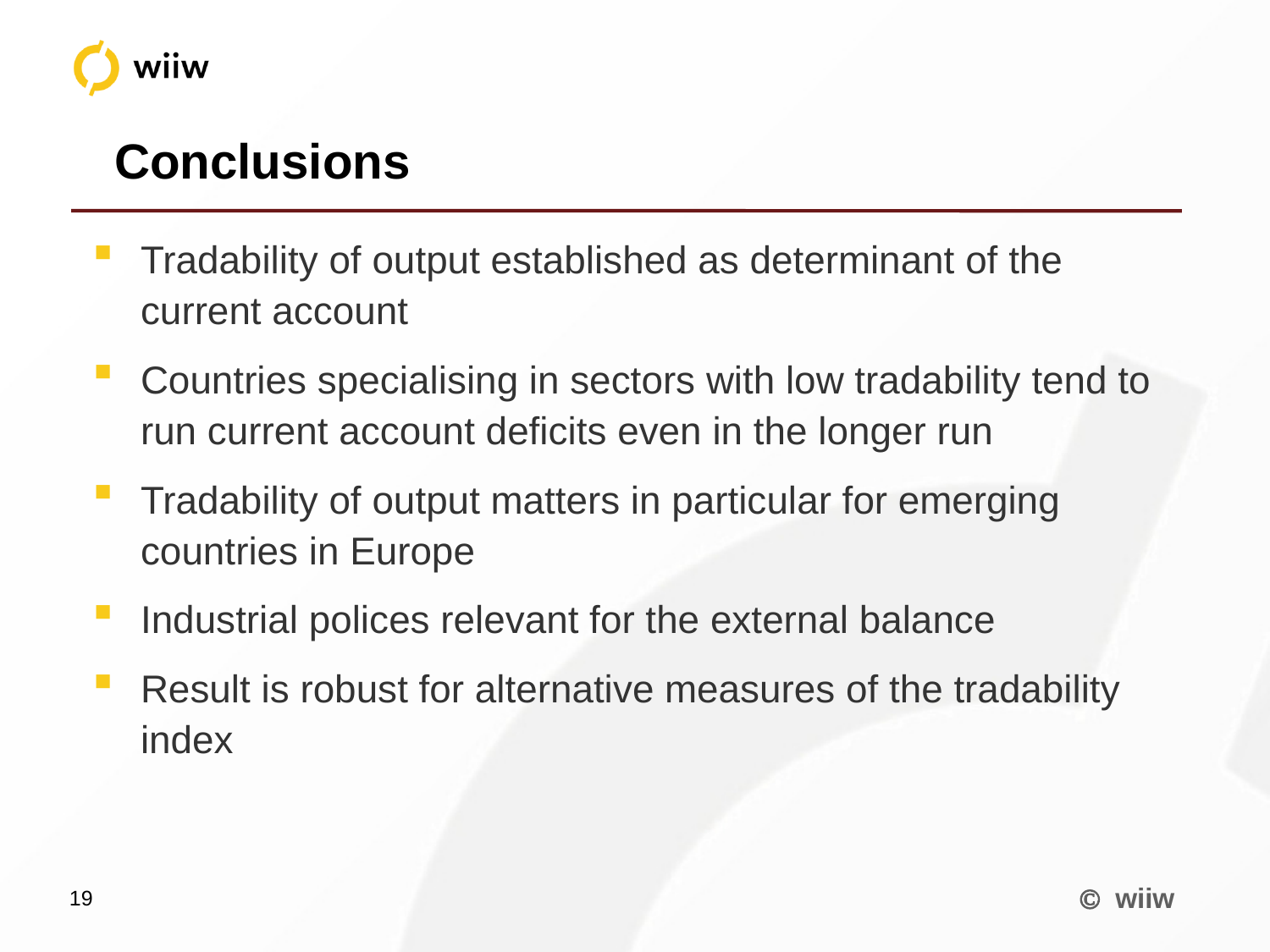

Conclusions
Tradability of output established as determinant of the current account
Countries specialising in sectors with low tradability tend to run current account deficits even in the longer run
Tradability of output matters in particular for emerging countries in Europe
Industrial polices relevant for the external balance
Result is robust for alternative measures of the tradability index